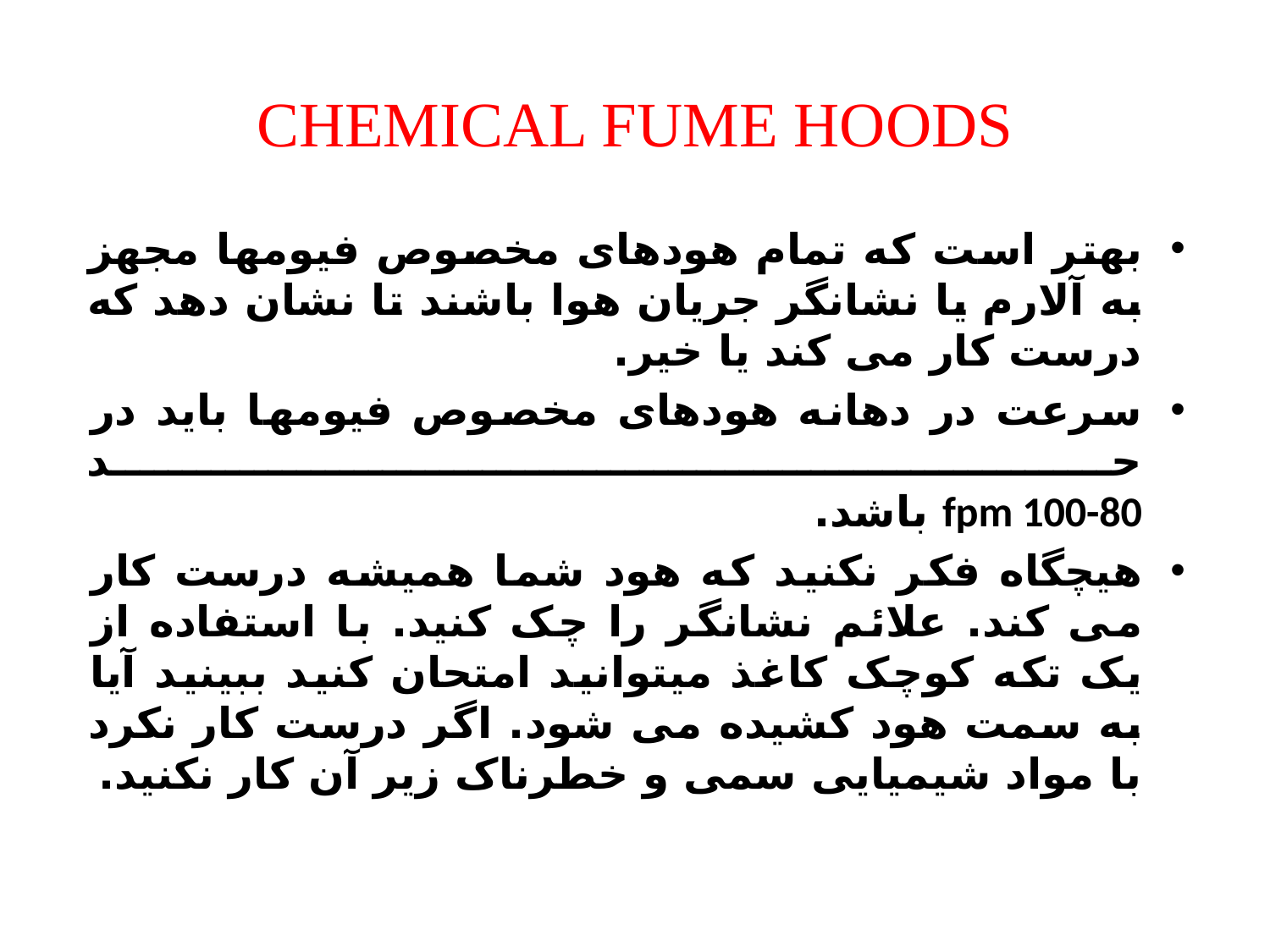

# CHEMICAL FUME HOODS
بهتر است که تمام هودهای مخصوص فیومها مجهز به آلارم یا نشانگر جریان هوا باشند تا نشان دهد که درست کار می کند یا خیر.
سرعت در دهانه هودهای مخصوص فیومها باید در حد
fpm 100-80 باشد.
هیچگاه فکر نکنید که هود شما همیشه درست کار می کند. علائم نشانگر را چک کنید. با استفاده از یک تکه کوچک کاغذ میتوانید امتحان کنید ببینید آیا به سمت هود کشیده می شود. اگر درست کار نکرد با مواد شیمیایی سمی و خطرناک زیر آن کار نکنید.